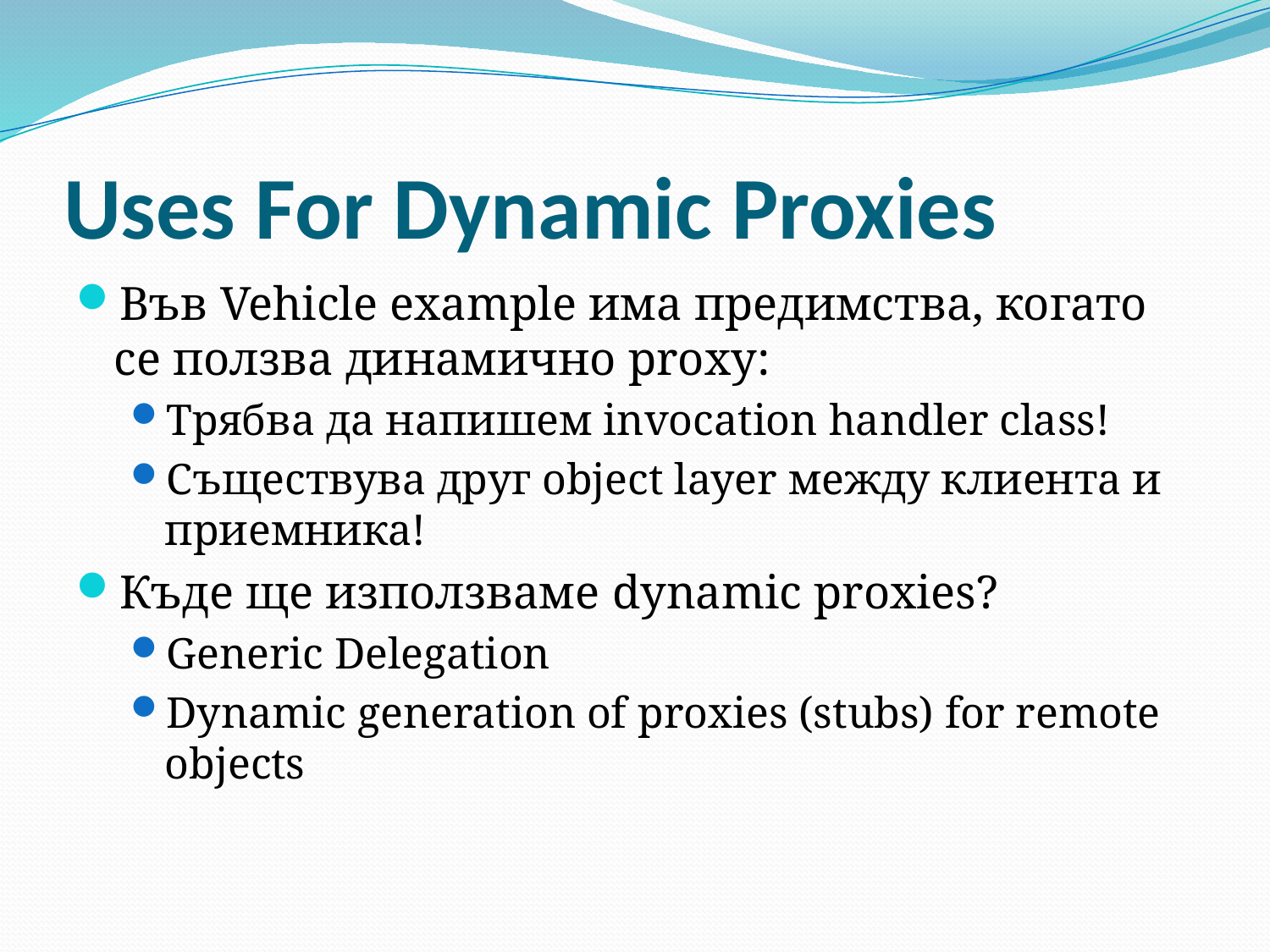

# Uses For Dynamic Proxies
Във Vehicle example има предимства, когато се ползва динамично proxy:
Трябва да напишем invocation handler class!
Съществува друг object layer между клиента и приемника!
Къде ще използваме dynamic proxies?
Generic Delegation
Dynamic generation of proxies (stubs) for remote objects